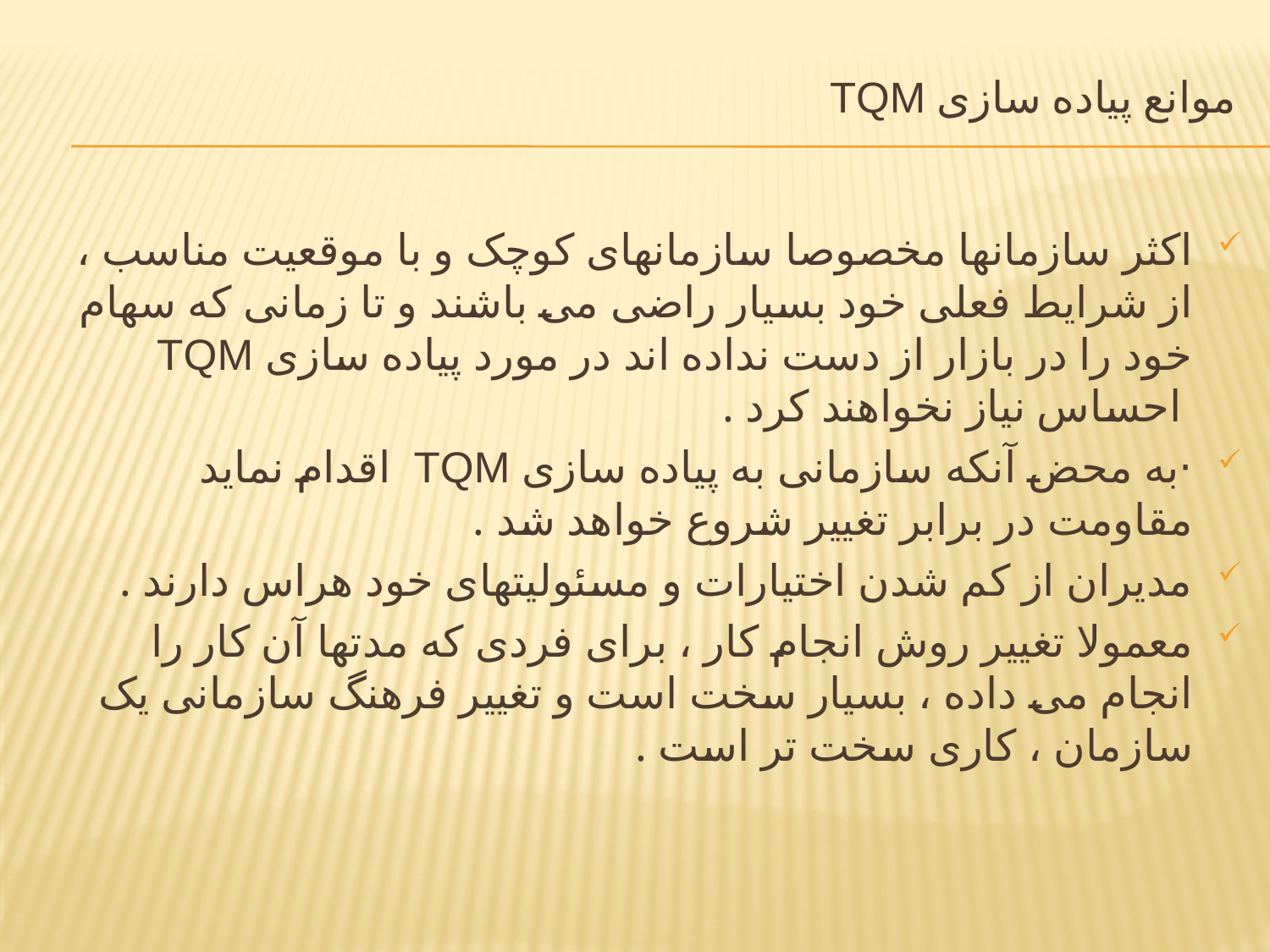

# موانع پیاده سازی TQM
اکثر سازمانها مخصوصا سازمانهای کوچک و با موقعیت مناسب ، از شرایط فعلی خود بسیار راضی می باشند و تا زمانی که سهام خود را در بازار از دست نداده اند در مورد پیاده سازی TQM  احساس نیاز نخواهند کرد .
·به محض آنکه سازمانی به پیاده سازی TQM  اقدام نماید مقاومت در برابر تغییر شروع خواهد شد .
مدیران از کم شدن اختیارات و مسئولیتهای خود هراس دارند .
معمولا تغییر روش انجام کار ، برای فردی که مدتها آن کار را انجام می داده ، بسیار سخت است و تغییر فرهنگ سازمانی یک سازمان ، کاری سخت تر است .